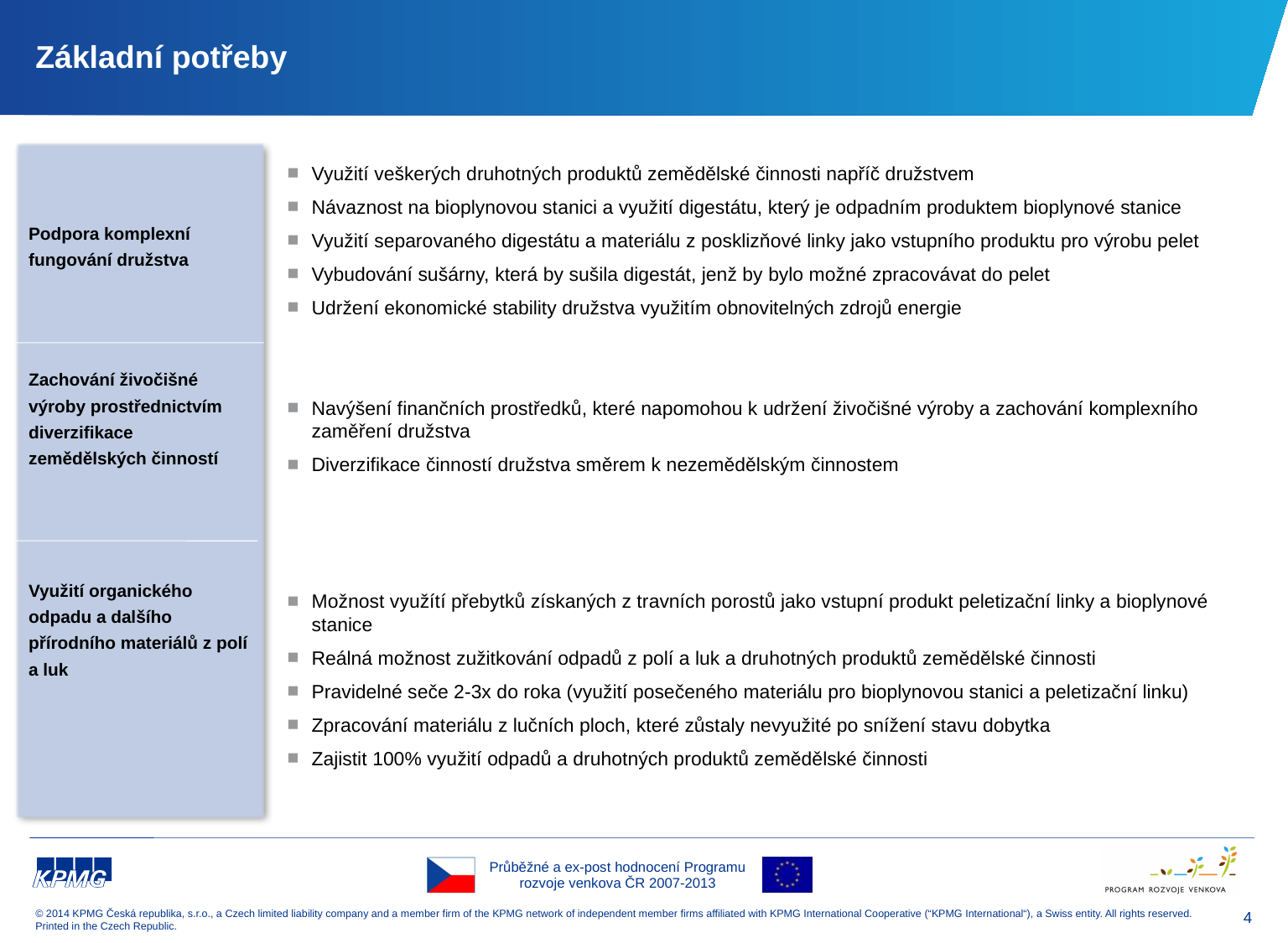

# Základní potřeby

Podpora komplexní fungování družstva

Zachování živočišné výroby prostřednictvím diverzifikace zemědělských činností

Využití organického odpadu a dalšího přírodního materiálů z polí a luk

Využití veškerých druhotných produktů zemědělské činnosti napříč družstvem
Návaznost na bioplynovou stanici a využití digestátu, který je odpadním produktem bioplynové stanice
Využití separovaného digestátu a materiálu z posklizňové linky jako vstupního produktu pro výrobu pelet
Vybudování sušárny, která by sušila digestát, jenž by bylo možné zpracovávat do pelet
Udržení ekonomické stability družstva využitím obnovitelných zdrojů energie

Navýšení finančních prostředků, které napomohou k udržení živočišné výroby a zachování komplexního zaměření družstva
Diverzifikace činností družstva směrem k nezemědělským činnostem

Možnost využítí přebytků získaných z travních porostů jako vstupní produkt peletizační linky a bioplynové stanice
Reálná možnost zužitkování odpadů z polí a luk a druhotných produktů zemědělské činnosti
Pravidelné seče 2-3x do roka (využití posečeného materiálu pro bioplynovou stanici a peletizační linku)
Zpracování materiálu z lučních ploch, které zůstaly nevyužité po snížení stavu dobytka
Zajistit 100% využití odpadů a druhotných produktů zemědělské činnosti